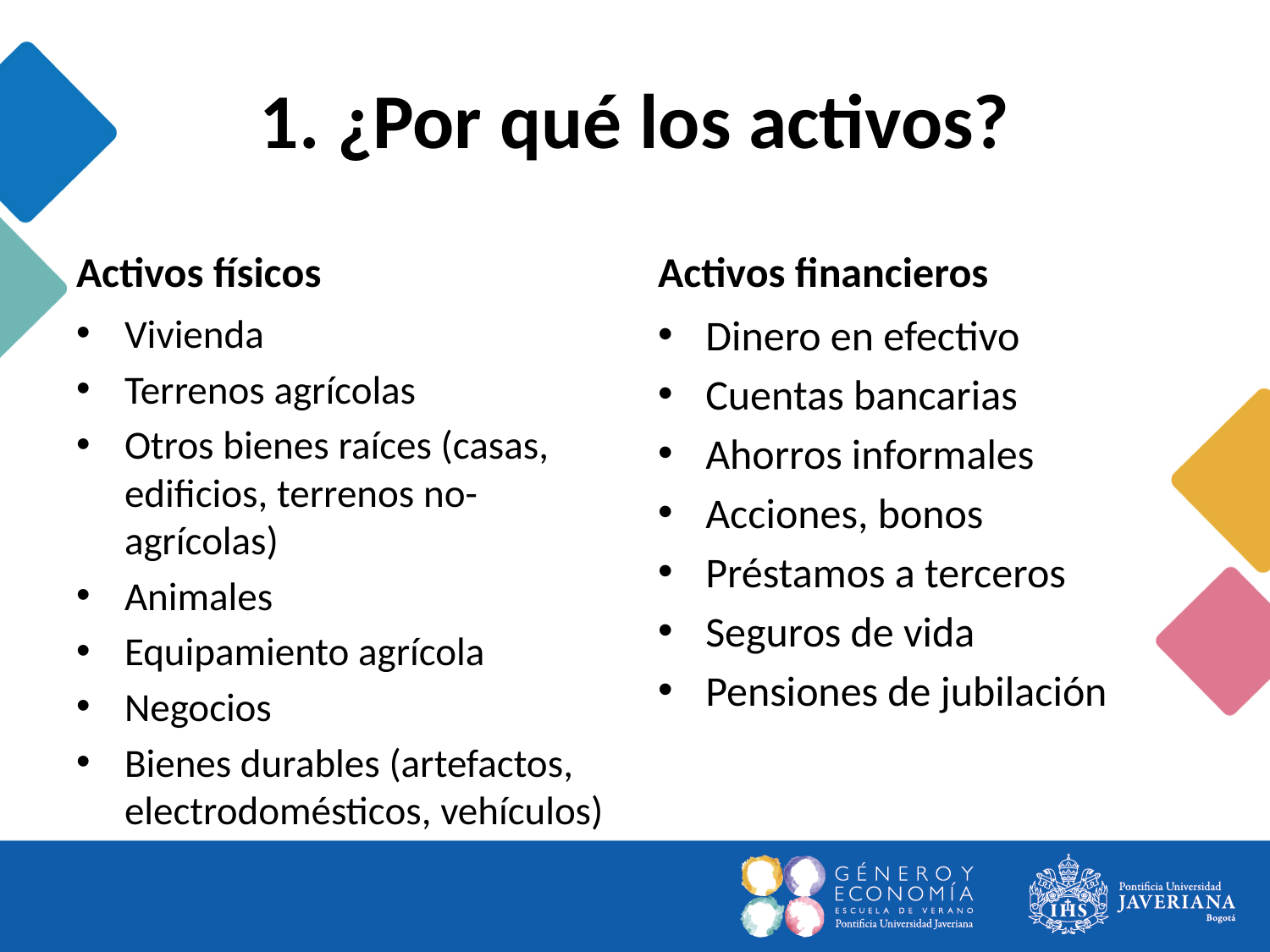

# 1. ¿Por qué los activos?
Activos físicos
Activos financieros
Vivienda
Terrenos agrícolas
Otros bienes raíces (casas, edificios, terrenos no-agrícolas)
Animales
Equipamiento agrícola
Negocios
Bienes durables (artefactos, electrodomésticos, vehículos)

Dinero en efectivo
Cuentas bancarias
Ahorros informales
Acciones, bonos
Préstamos a terceros
Seguros de vida
Pensiones de jubilación